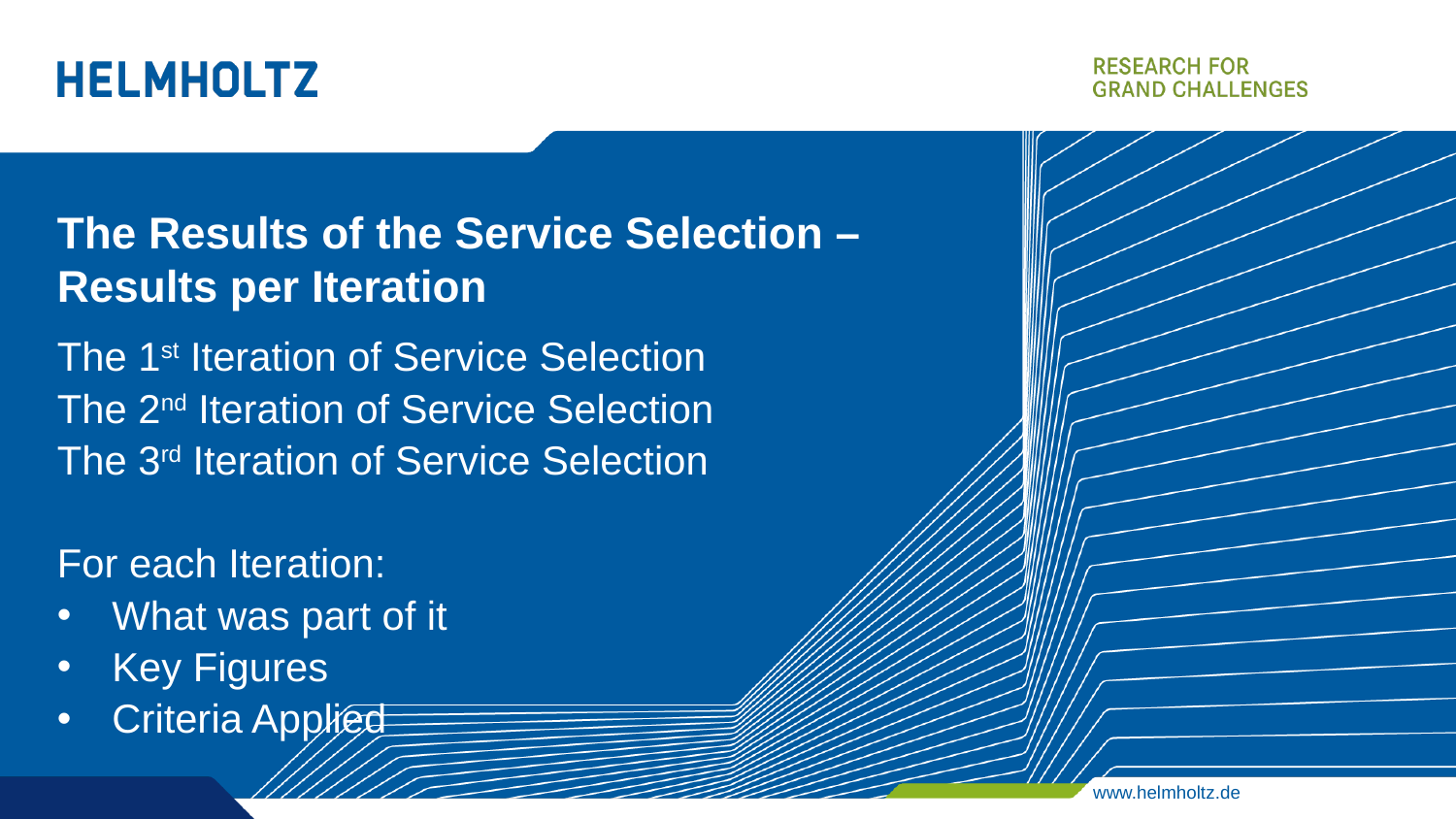

# The Results of the Service Selection – Results per Iteration
The 1st Iteration of Service Selection
The 2nd Iteration of Service Selection
The 3rd Iteration of Service Selection

For each Iteration:
What was part of it
Key Figures
Criteria Applied